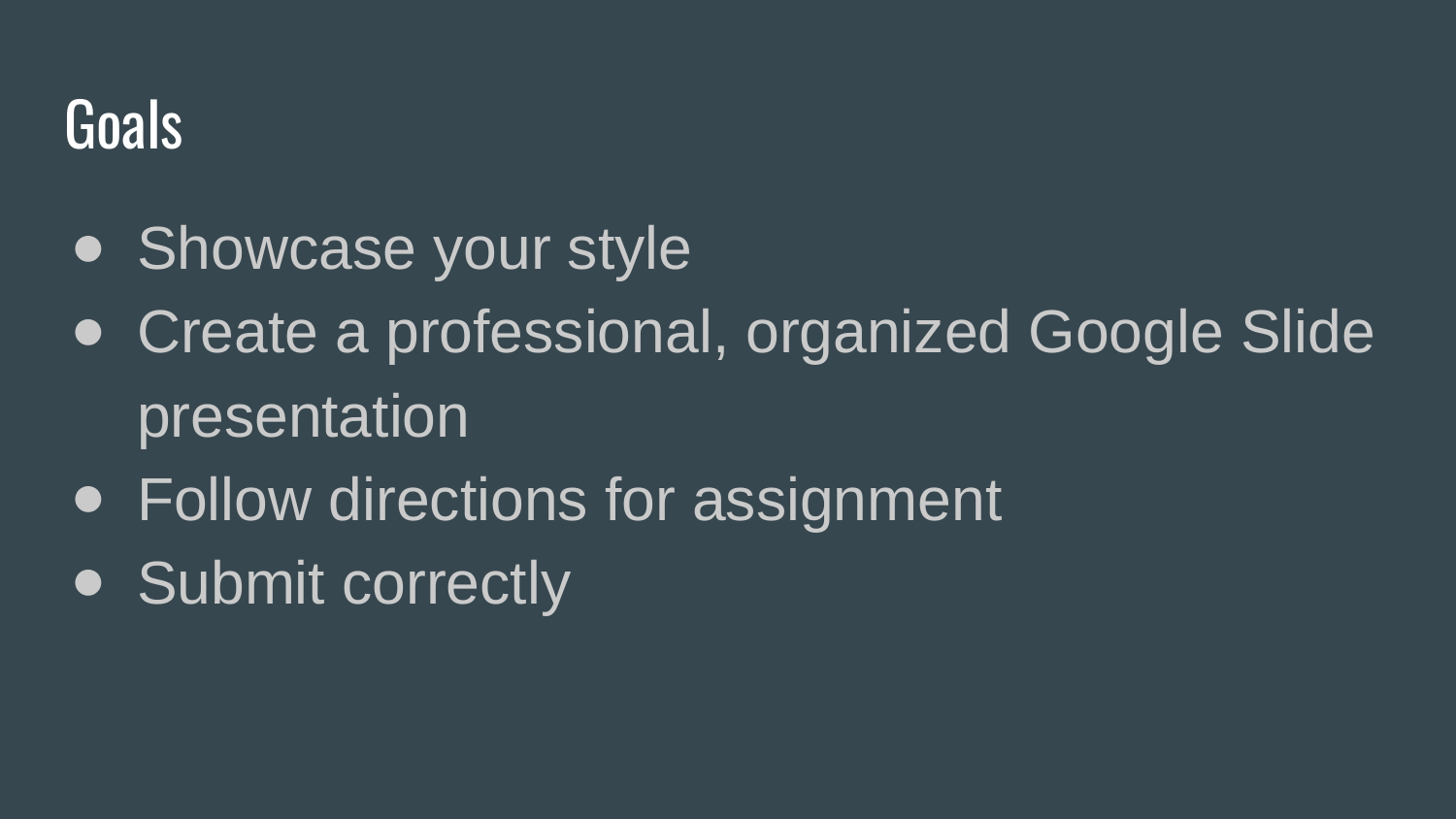

# Goals
Showcase your style
Create a professional, organized Google Slide presentation
Follow directions for assignment
Submit correctly